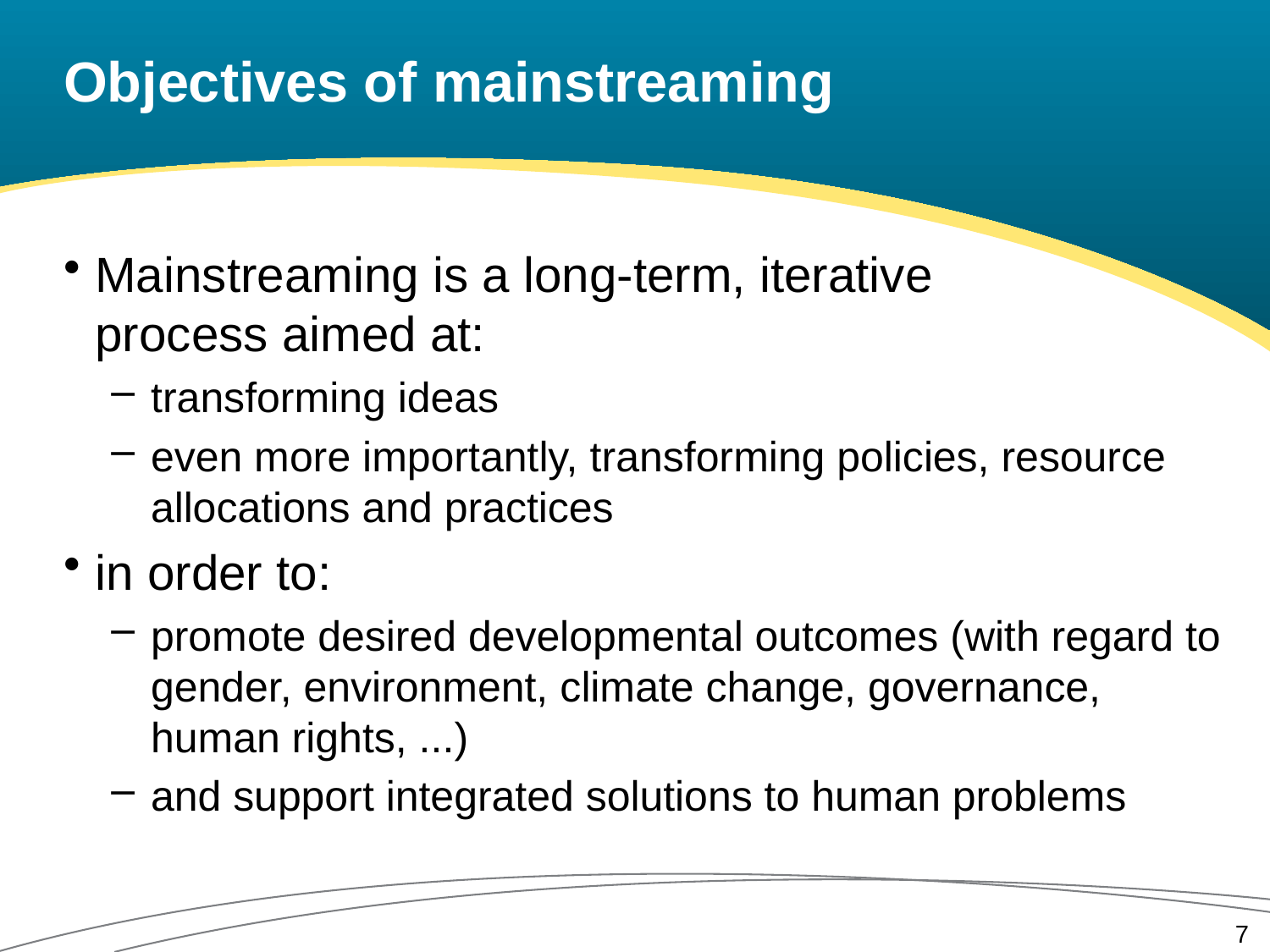

# Objectives of mainstreaming
Mainstreaming is a long-term, iterative
process aimed at:
transforming ideas
even more importantly, transforming policies, resource allocations and practices
in order to:
promote desired developmental outcomes (with regard to gender, environment, climate change, governance, human rights, ...)
and support integrated solutions to human problems
7